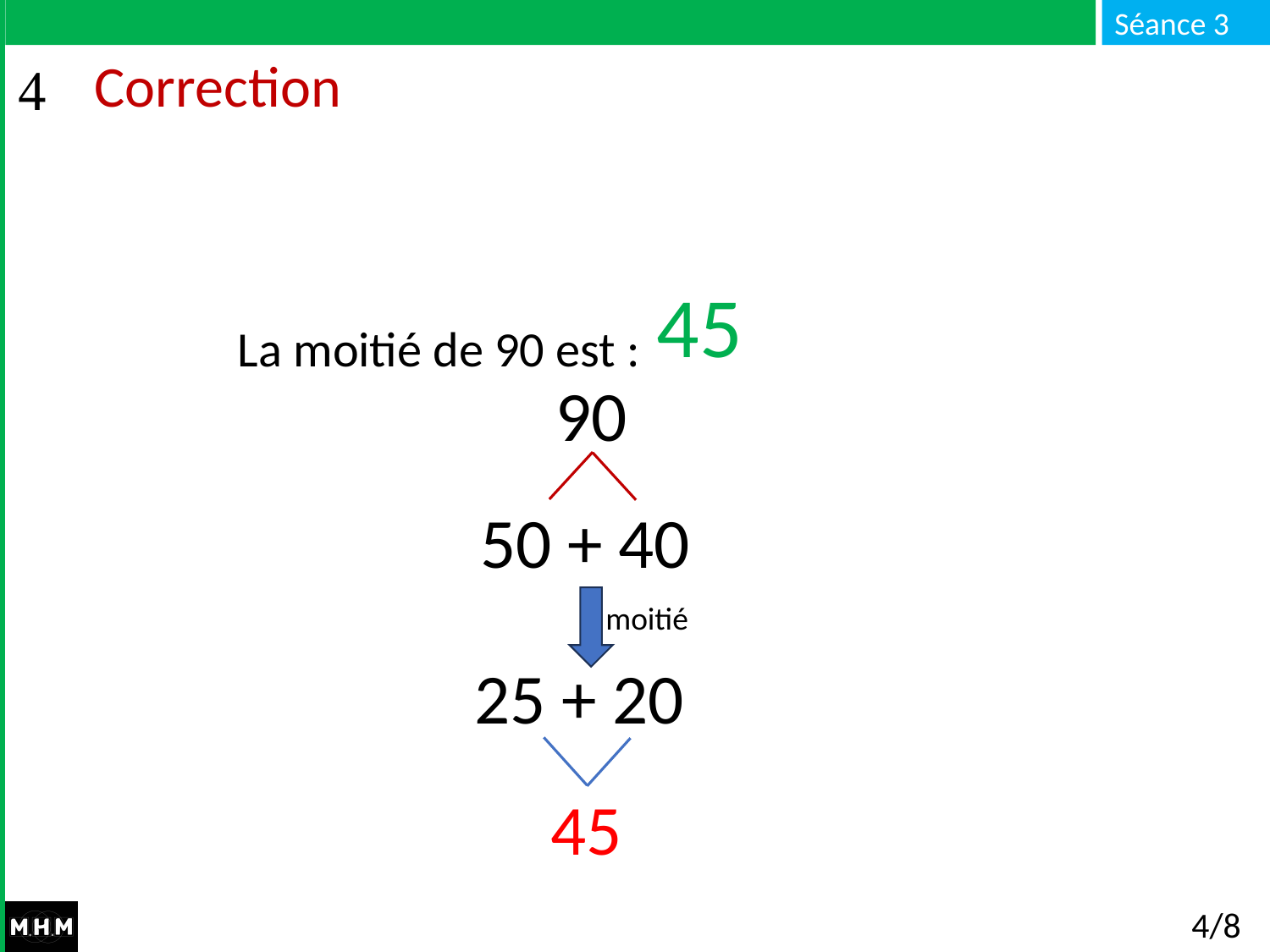

# Correction
La moitié de 90 est : …

45
90
50 + 40

moitié
25 + 20
45
4/8